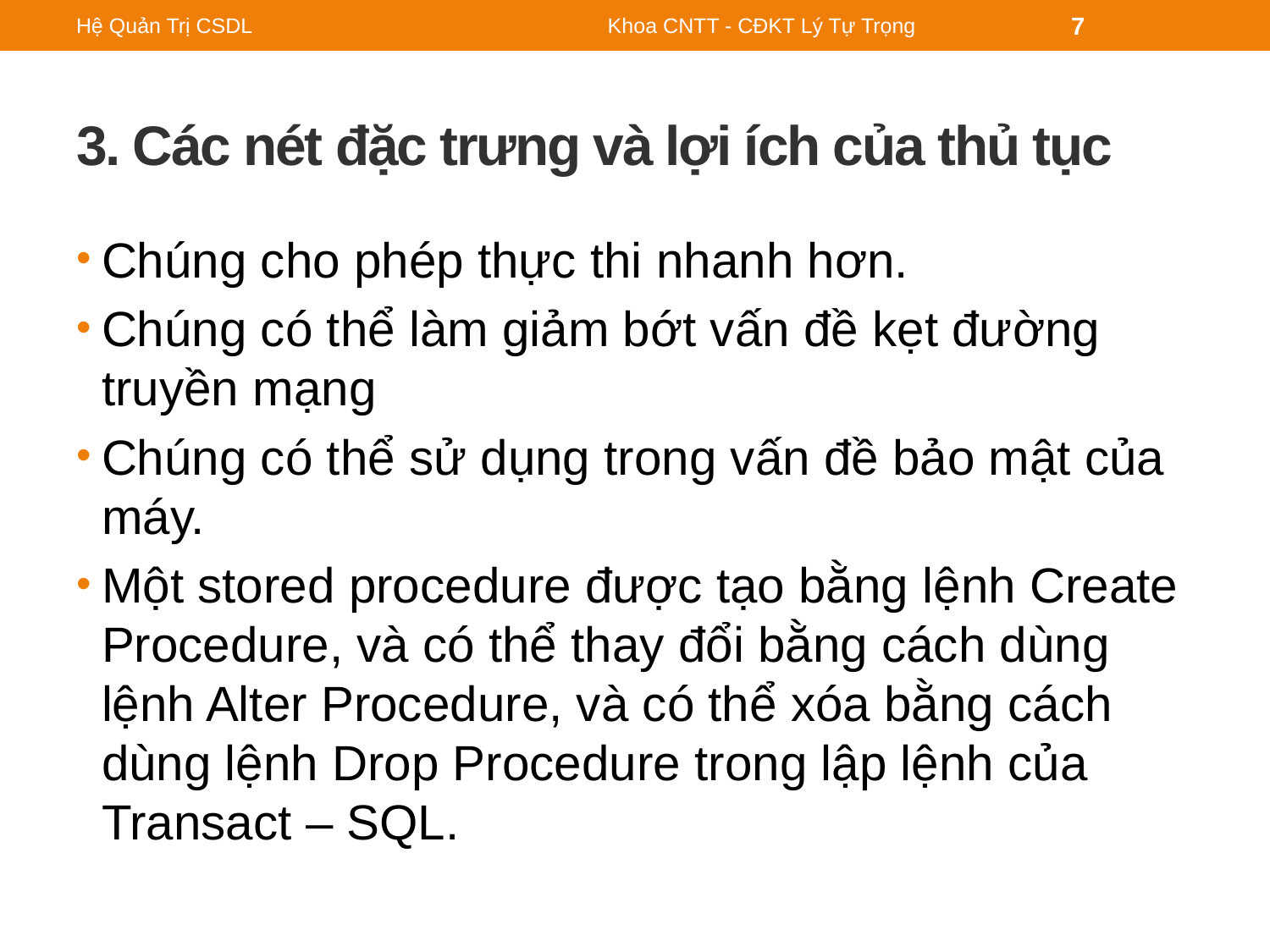

Hệ Quản Trị CSDL
Khoa CNTT - CĐKT Lý Tự Trọng
7
# 3. Các nét đặc trưng và lợi ích của thủ tục
Chúng cho phép thực thi nhanh hơn.
Chúng có thể làm giảm bớt vấn đề kẹt đường truyền mạng
Chúng có thể sử dụng trong vấn đề bảo mật của máy.
Một stored procedure được tạo bằng lệnh Create Procedure, và có thể thay đổi bằng cách dùng lệnh Alter Procedure, và có thể xóa bằng cách dùng lệnh Drop Procedure trong lập lệnh của Transact – SQL.